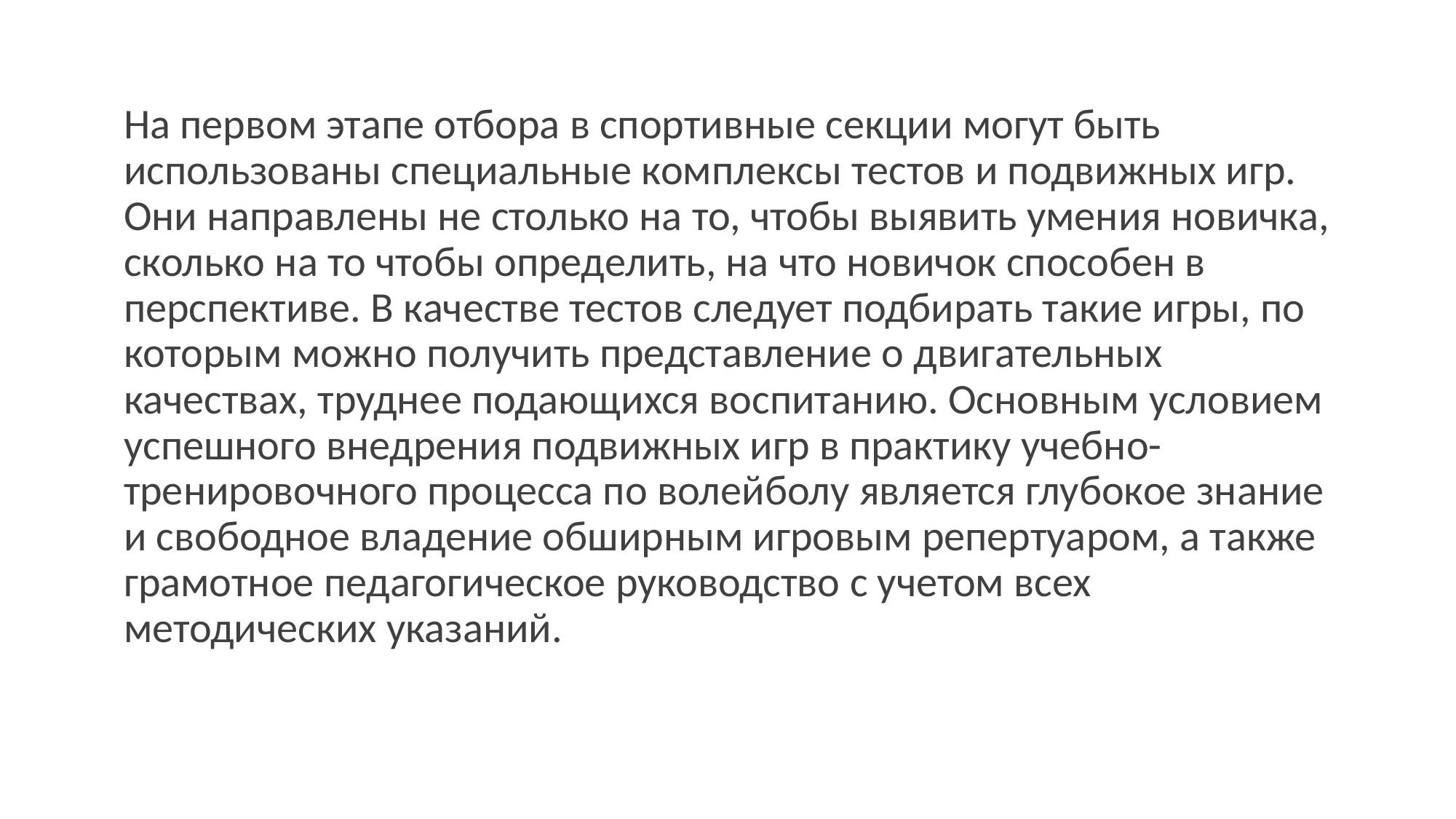

На первом этапе отбора в спортивные секции могут быть использованы специальные комплексы тестов и подвижных игр. Они направлены не столько на то, чтобы выявить умения новичка, сколько на то чтобы определить, на что новичок способен в перспективе. В качестве тестов следует подбирать такие игры, по которым можно получить представление о двигательных качествах, труднее подающихся воспитанию. Основным условием успешного внедрения подвижных игр в практику учебно-тренировочного процесса по волейболу является глубокое знание и свободное владение обширным игровым репертуаром, а также грамотное педагогическое руководство с учетом всех методических указаний.